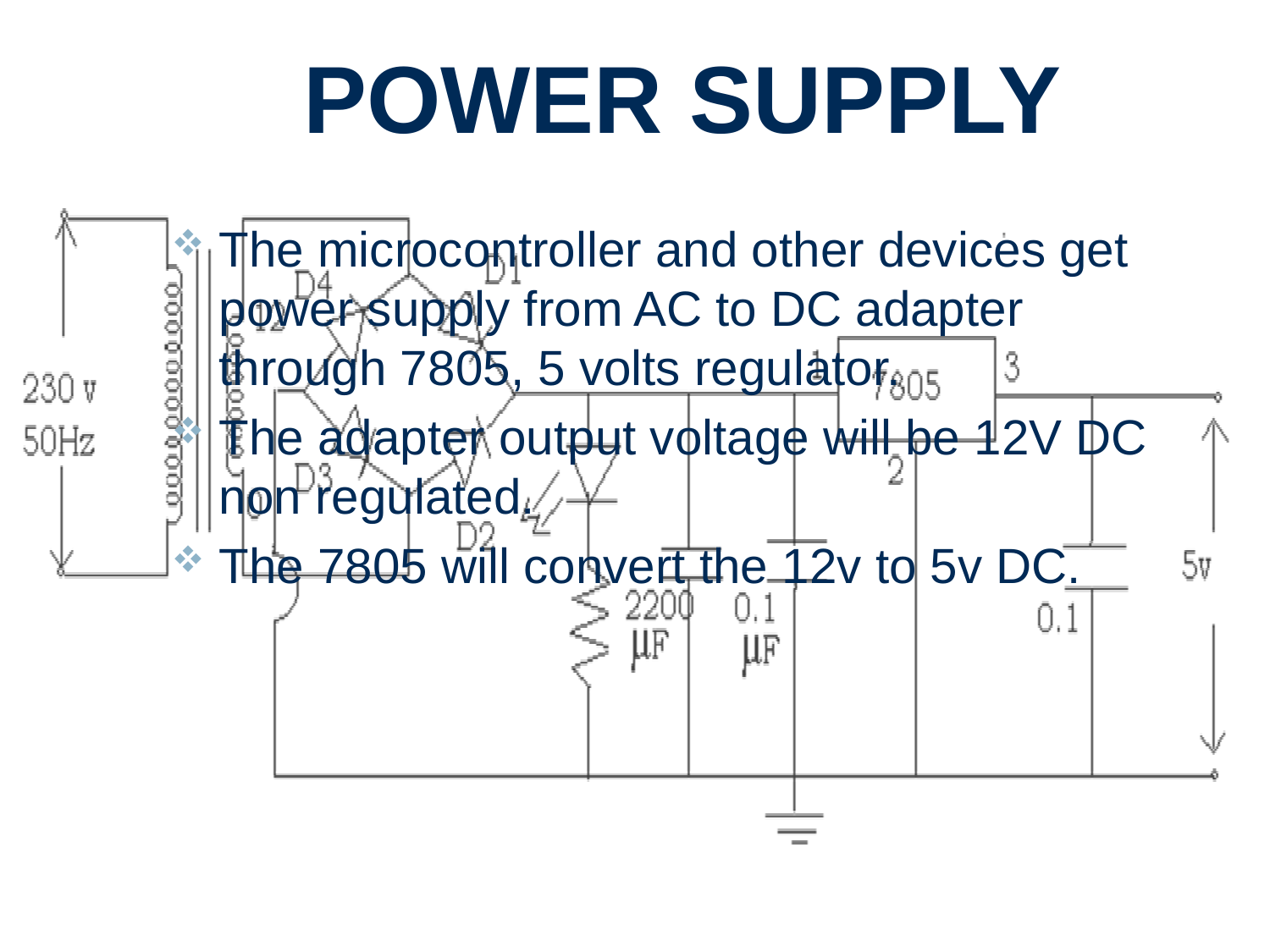

# POWER SUPPLY
The microcontroller and other devices get power supply from AC to DC adapter through 7805, 5 volts regulator.
The adapter output voltage will be 12V DC non regulated.
The 7805 will convert the 12v to 5v DC.